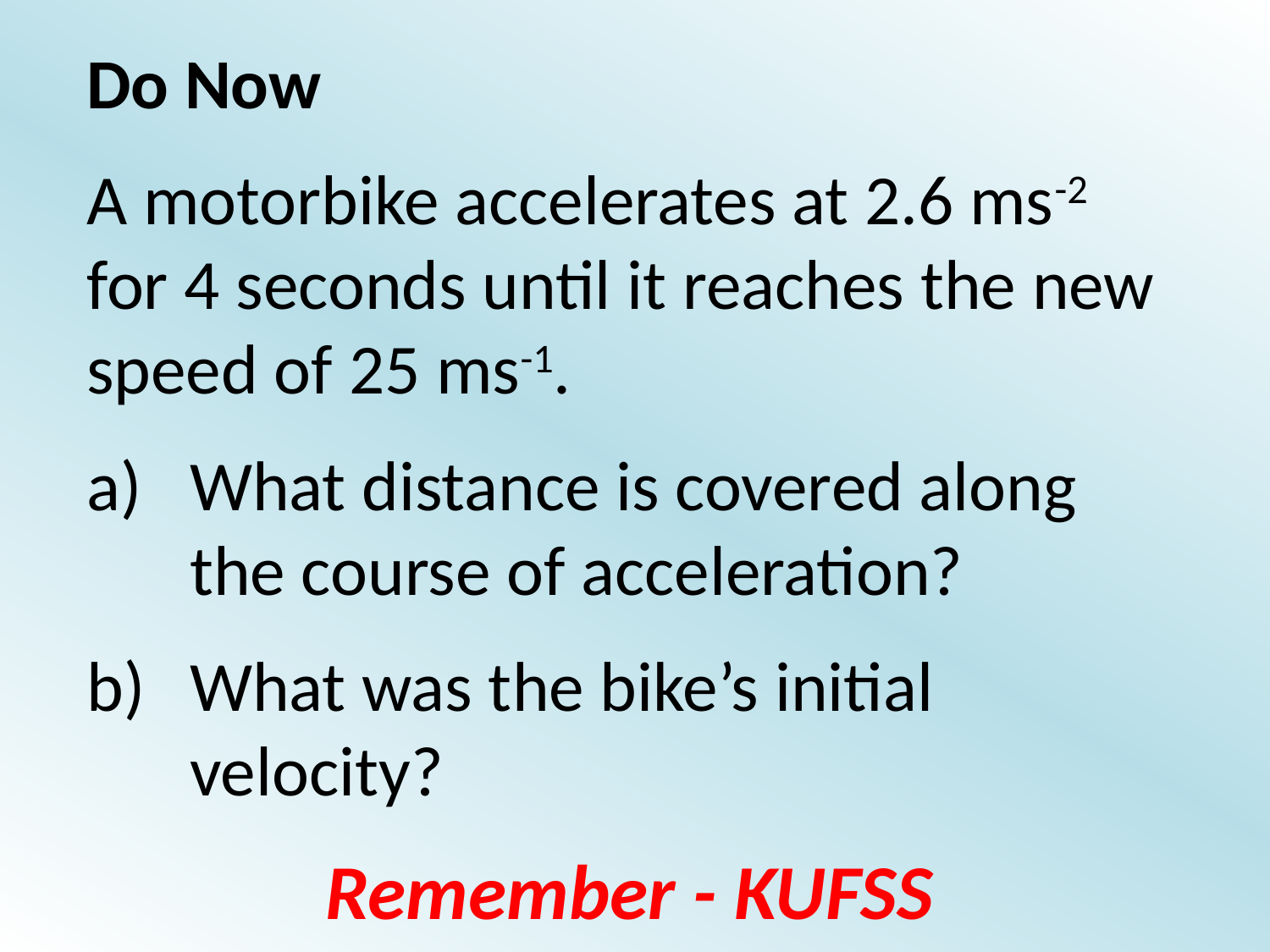

Do Now
A motorbike accelerates at 2.6 ms-2 for 4 seconds until it reaches the new speed of 25 ms-1.
What distance is covered along the course of acceleration?
What was the bike’s initial velocity?
Remember - KUFSS